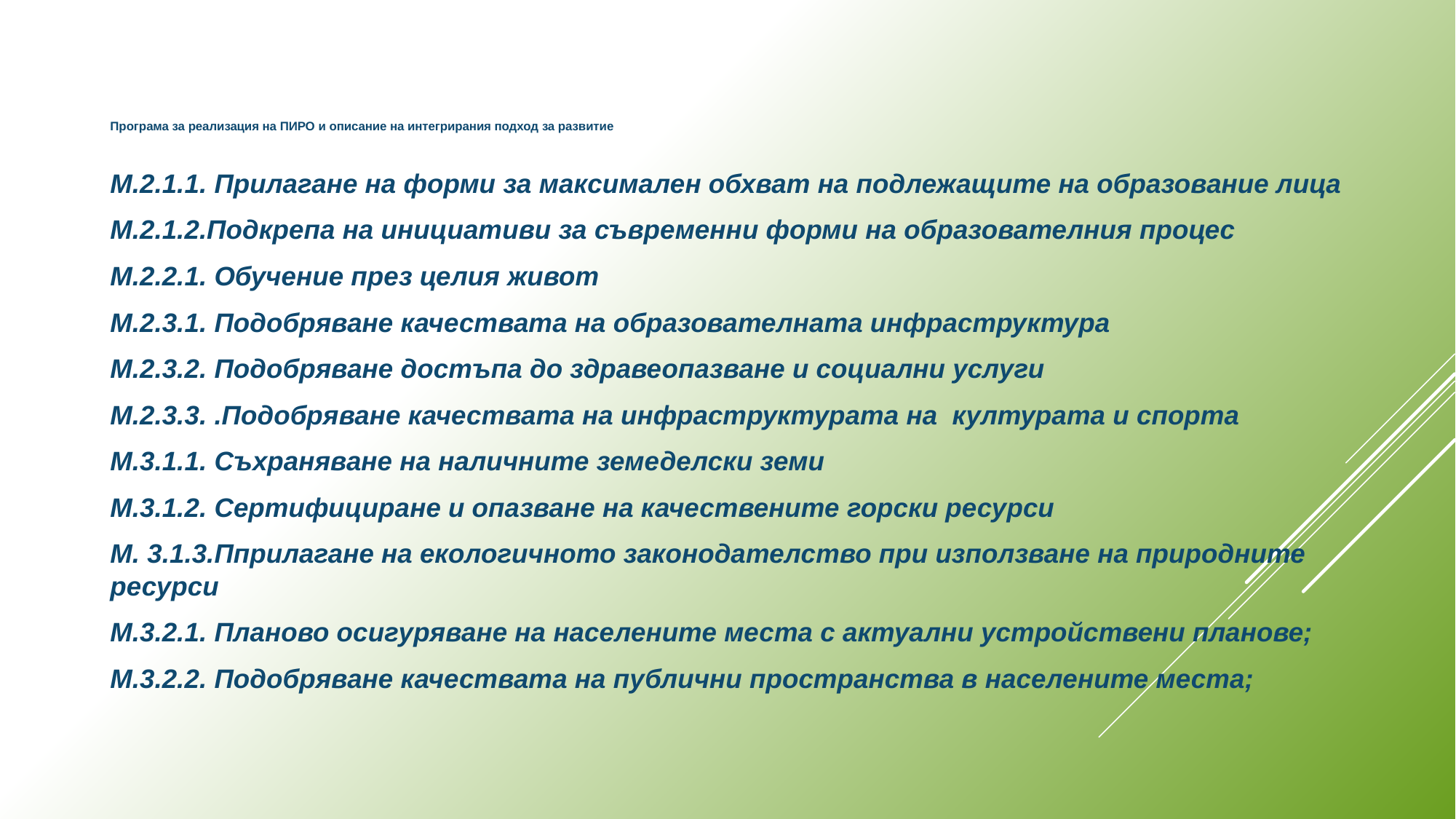

# Програма за реализация на ПИРО и описание на интегрирания подход за развитие
М.2.1.1. Прилагане на форми за максимален обхват на подлежащите на образование лица
М.2.1.2.Подкрепа на инициативи за съвременни форми на образователния процес
М.2.2.1. Обучение през целия живот
М.2.3.1. Подобряване качествата на образователната инфраструктура
М.2.3.2. Подобряване достъпа до здравеопазване и социални услуги
М.2.3.3. .Подобряване качествата на инфраструктурата на  културата и спорта
М.3.1.1. Съхраняване на наличните земеделски земи
М.3.1.2. Сертифициране и опазване на качествените горски ресурси
М. 3.1.3.Пприлагане на екологичното законодателство при използване на природните ресурси
М.3.2.1. Планово осигуряване на населените места с актуални устройствени планове;
М.3.2.2. Подобряване качествата на публични пространства в населените места;